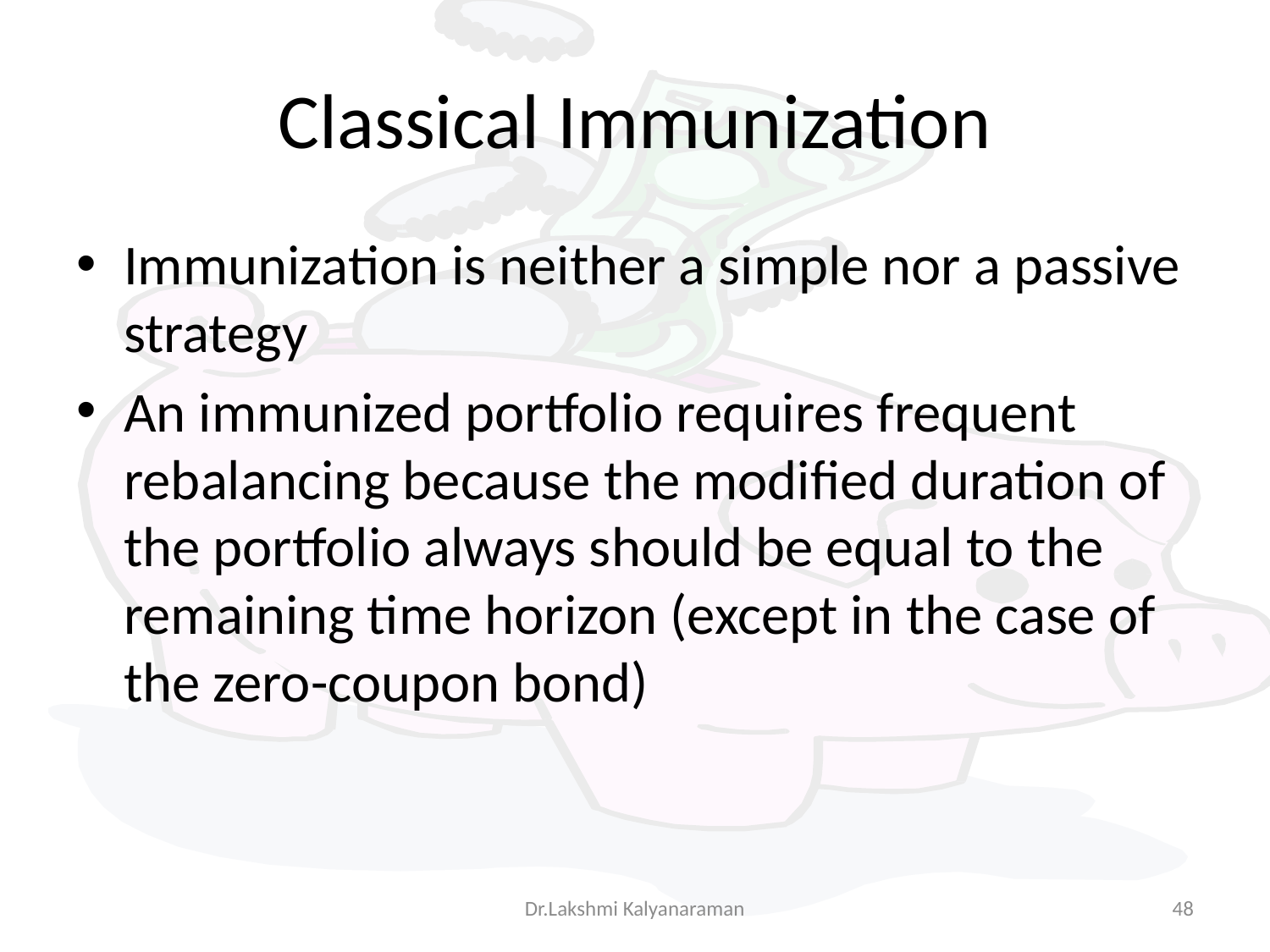

# Classical Immunization
Immunization is neither a simple nor a passive strategy
An immunized portfolio requires frequent rebalancing because the modified duration of the portfolio always should be equal to the remaining time horizon (except in the case of the zero-coupon bond)

Dr.Lakshmi Kalyanaraman
48